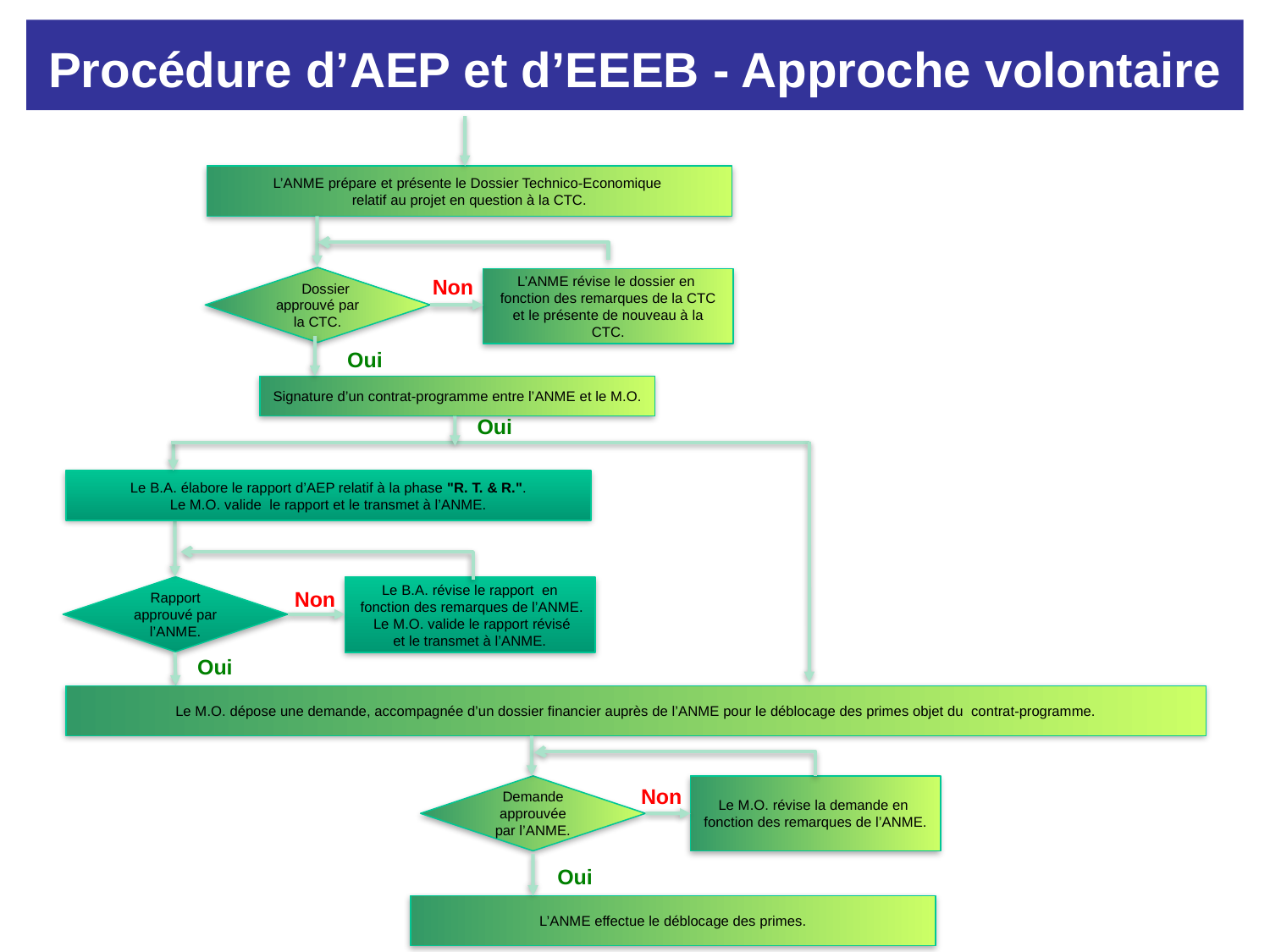

Procédure d’AEP et d’EEEB - Approche volontaire

L’ANME prépare et présente le Dossier Technico-Economique
relatif au projet en question à la CTC.

Non
    Dossier approuvé par la CTC.
L’ANME révise le dossier en
fonction des remarques de la CTC
et le présente de nouveau à la CTC.

Oui
Signature d’un contrat-programme entre l’ANME et le M.O.
Oui

Le B.A. élabore le rapport d’AEP relatif à la phase "R. T. & R.".
Le M.O. valide  le rapport et le transmet à l’ANME.

Rapport approuvé par l’ANME.
Le B.A. révise le rapport  en
 fonction des remarques de l’ANME.
 Le M.O. valide le rapport révisé
et le transmet à l’ANME.
Non

Oui

Le M.O. dépose une demande, accompagnée d’un dossier financier auprès de l’ANME pour le déblocage des primes objet du  contrat-programme.

Le M.O. révise la demande en
fonction des remarques de l’ANME.
Demande approuvée par l’ANME.
Non

Oui
L’ANME effectue le déblocage des primes.